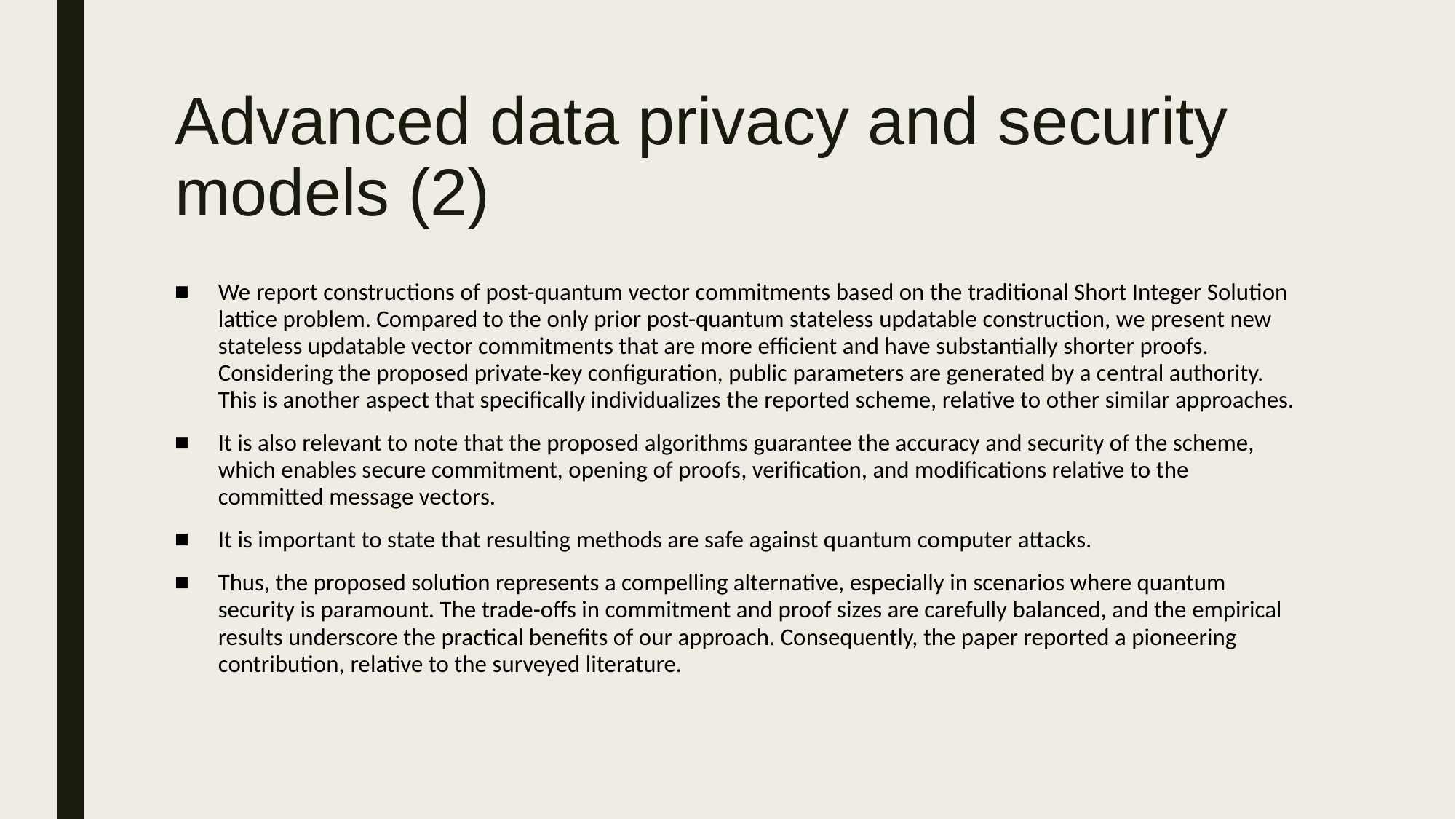

# Advanced data privacy and security models (2)
We report constructions of post-quantum vector commitments based on the traditional Short Integer Solution lattice problem. Compared to the only prior post-quantum stateless updatable construction, we present new stateless updatable vector commitments that are more efficient and have substantially shorter proofs. Considering the proposed private-key configuration, public parameters are generated by a central authority. This is another aspect that specifically individualizes the reported scheme, relative to other similar approaches.
It is also relevant to note that the proposed algorithms guarantee the accuracy and security of the scheme, which enables secure commitment, opening of proofs, verification, and modifications relative to the committed message vectors.
It is important to state that resulting methods are safe against quantum computer attacks.
Thus, the proposed solution represents a compelling alternative, especially in scenarios where quantum security is paramount. The trade-offs in commitment and proof sizes are carefully balanced, and the empirical results underscore the practical benefits of our approach. Consequently, the paper reported a pioneering contribution, relative to the surveyed literature.